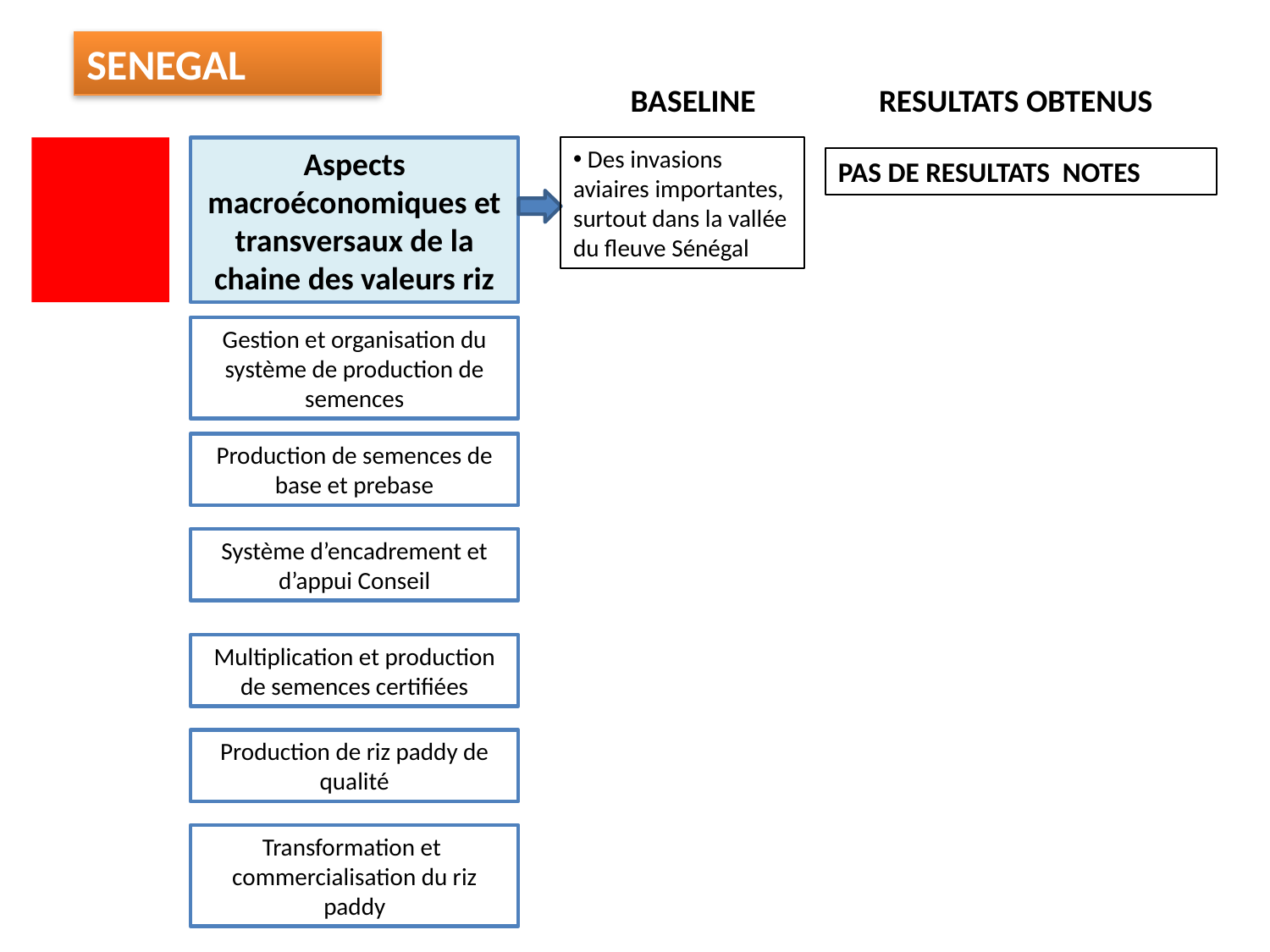

SENEGAL
BASELINE
RESULTATS OBTENUS

Aspects macroéconomiques et transversaux de la chaine des valeurs riz
 Des invasions aviaires importantes, surtout dans la vallée du fleuve Sénégal
PAS DE RESULTATS  NOTES

Gestion et organisation du système de production de semences
Production de semences de base et prebase
Système d’encadrement et d’appui Conseil
Multiplication et production de semences certifiées
Production de riz paddy de qualité
Transformation et  commercialisation du riz paddy